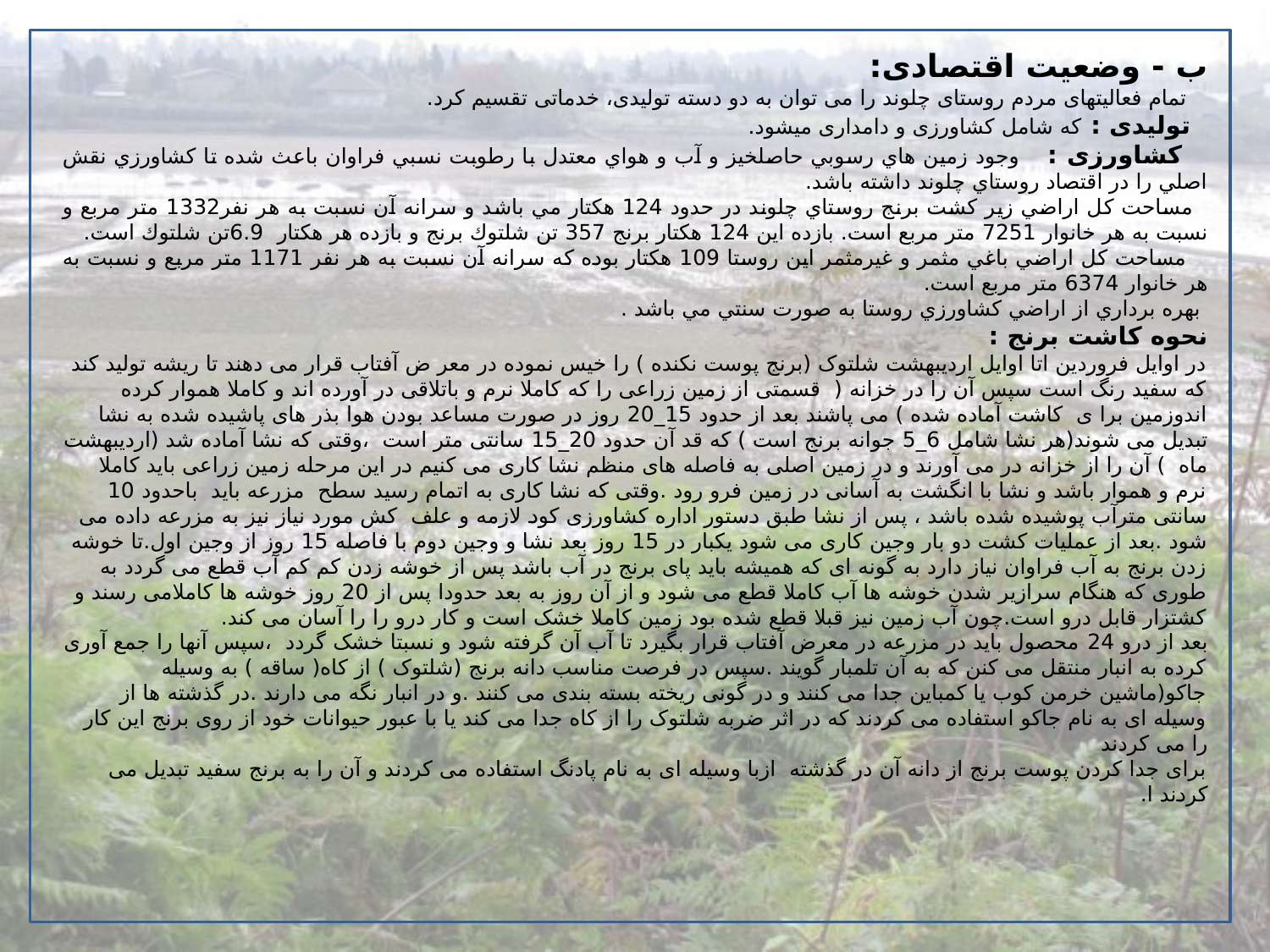

ب - وضعیت اقتصادی:
   تمام فعالیتهای مردم روستای چلوند را می توان به دو دسته تولیدی، خدماتی تقسیم کرد.
  تولیدی : که شامل کشاورزی و دامداری میشود.
   کشاورزی :   وجود زمين هاي رسوبي حاصلخيز و آب و هواي معتدل با رطوبت نسبي فراوان باعث شده تا كشاورزي نقش اصلي را در اقتصاد روستاي چلوند داشته باشد.
  مساحت كل اراضي زير كشت برنج روستاي چلوند در حدود 124 هكتار مي باشد و سرانه آن نسبت به هر نفر1332 متر مربع و نسبت به هر خانوار 7251 متر مربع است. بازده اين 124 هكتار برنج 357 تن شلتوك برنج و بازده هر هكتار  6.9تن شلتوك است.
   مساحت كل اراضي باغي مثمر و غيرمثمر اين روستا 109 هكتار بوده كه سرانه آن نسبت به هر نفر 1171 متر مربع و نسبت به هر خانوار 6374 متر مربع است.
 بهره برداري از اراضي كشاورزي روستا به صورت سنتي مي باشد .
نحوه کاشت برنج :
در اوایل فروردین اتا اوایل اردیبهشت شلتوک (برنج پوست نکنده ) را خیس نموده در معر ض آفتاب قرار می دهند تا ریشه تولید کند که سفید رنگ است سپس آن را در خزانه (  قسمتی از زمین زراعی را که کاملا نرم و باتلاقی در آورده اند و کاملا هموار کرده اندوزمین برا ی  کاشت آماده شده ) می پاشند بعد از حدود 15_20 روز در صورت مساعد بودن هوا بذر های پاشیده شده به نشا تبدیل می شوند(هر نشا شامل 6_5 جوانه برنج است ) که قد آن حدود 20_15 سانتی متر است  ،وقتی که نشا آماده شد (اردیبهشت ماه  ) آن را از خزانه در می آورند و در زمین اصلی به فاصله های منظم نشا کاری می کنیم در این مرحله زمین زراعی باید کاملا نرم و هموار باشد و نشا با انگشت به آسانی در زمین فرو رود .وقتی که نشا کاری به اتمام رسید سطح  مزرعه باید  باحدود 10 سانتی مترآب پوشیده شده باشد ، پس از نشا طبق دستور اداره کشاورزی کود لازمه و علف  کش مورد نیاز نیز به مزرعه داده می شود .بعد از عملیات کشت دو بار وجین کاری می شود یکبار در 15 روز بعد نشا و وجین دوم با فاصله 15 روز از وجین اول.تا خوشه زدن برنج به آب فراوان نیاز دارد به گونه ای که همیشه باید پای برنج در آب باشد پس از خوشه زدن کم کم آب قطع می گردد به طوری که هنگام سرازیر شدن خوشه ها آب کاملا قطع می شود و از آن روز به بعد حدودا پس از 20 روز خوشه ها کاملامی رسند و کشتزار قابل درو است.چون آب زمین نیز قبلا قطع شده بود زمین کاملا خشک است و کار درو را را آسان می کند.
بعد از درو 24 محصول باید در مزرعه در معرض آفتاب قرار بگیرد تا آب آن گرفته شود و نسبتا خشک گردد  ،سپس آنها را جمع آوری کرده به انبار منتقل می کنن که به آن تلمبار گویند .سپس در فرصت مناسب دانه برنج (شلتوک ) از کاه( ساقه ) به وسیله جاکو(ماشین خرمن کوب یا کمباین جدا می کنند و در گونی ریخته بسته بندی می کنند .و در انبار نگه می دارند .در گذشته ها از وسیله ای به نام جاکو استفاده می کردند که در اثر ضربه شلتوک را از کاه جدا می کند یا با عبور حیوانات خود از روی برنج این کار را می کردند
برای جدا کردن پوست برنج از دانه آن در گذشته  ازبا وسیله ای به نام پادنگ استفاده می کردند و آن را به برنج سفید تبدیل می کردند ا.